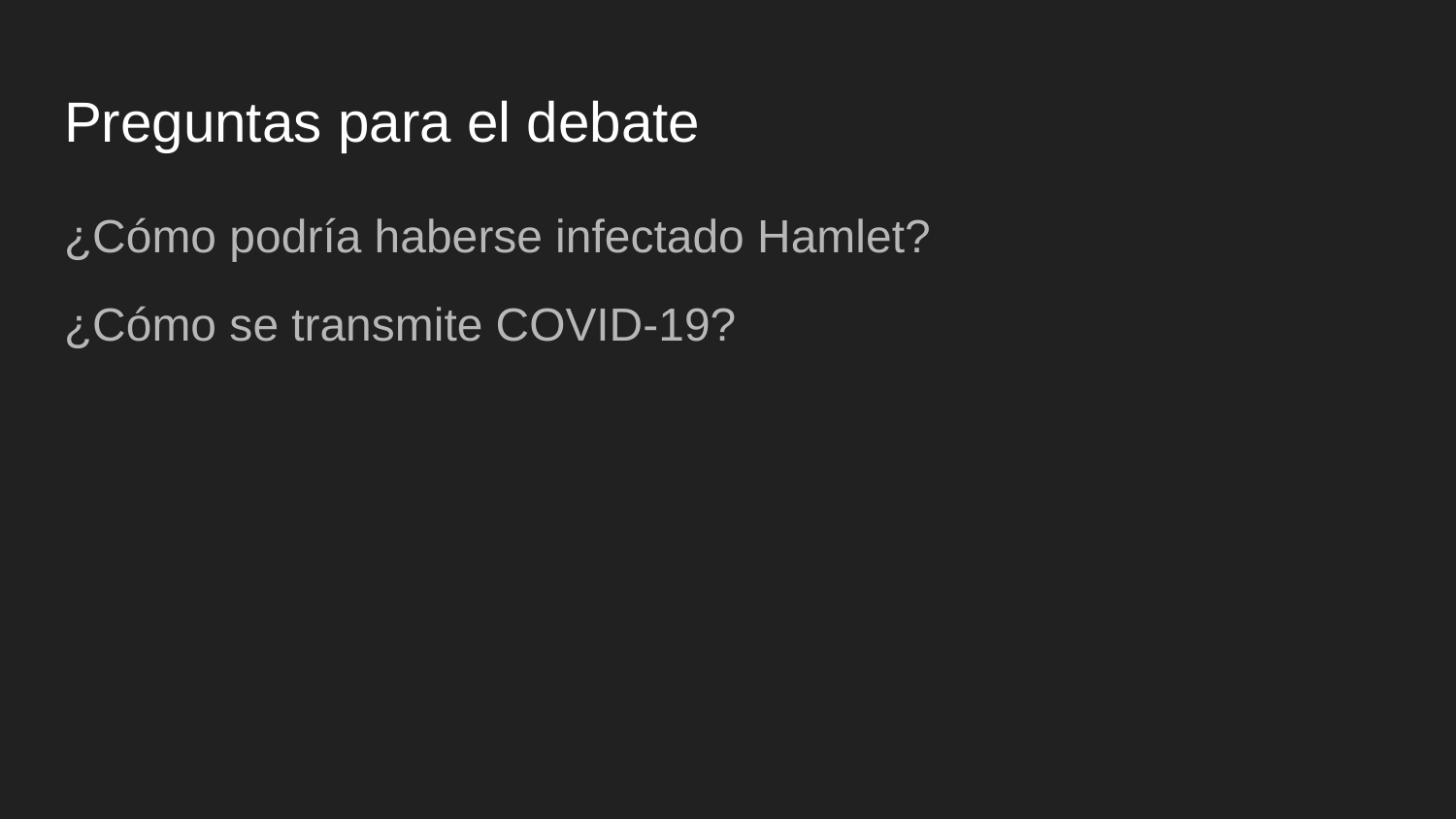

# Preguntas para el debate
¿Cómo podría haberse infectado Hamlet?
¿Cómo se transmite COVID-19?